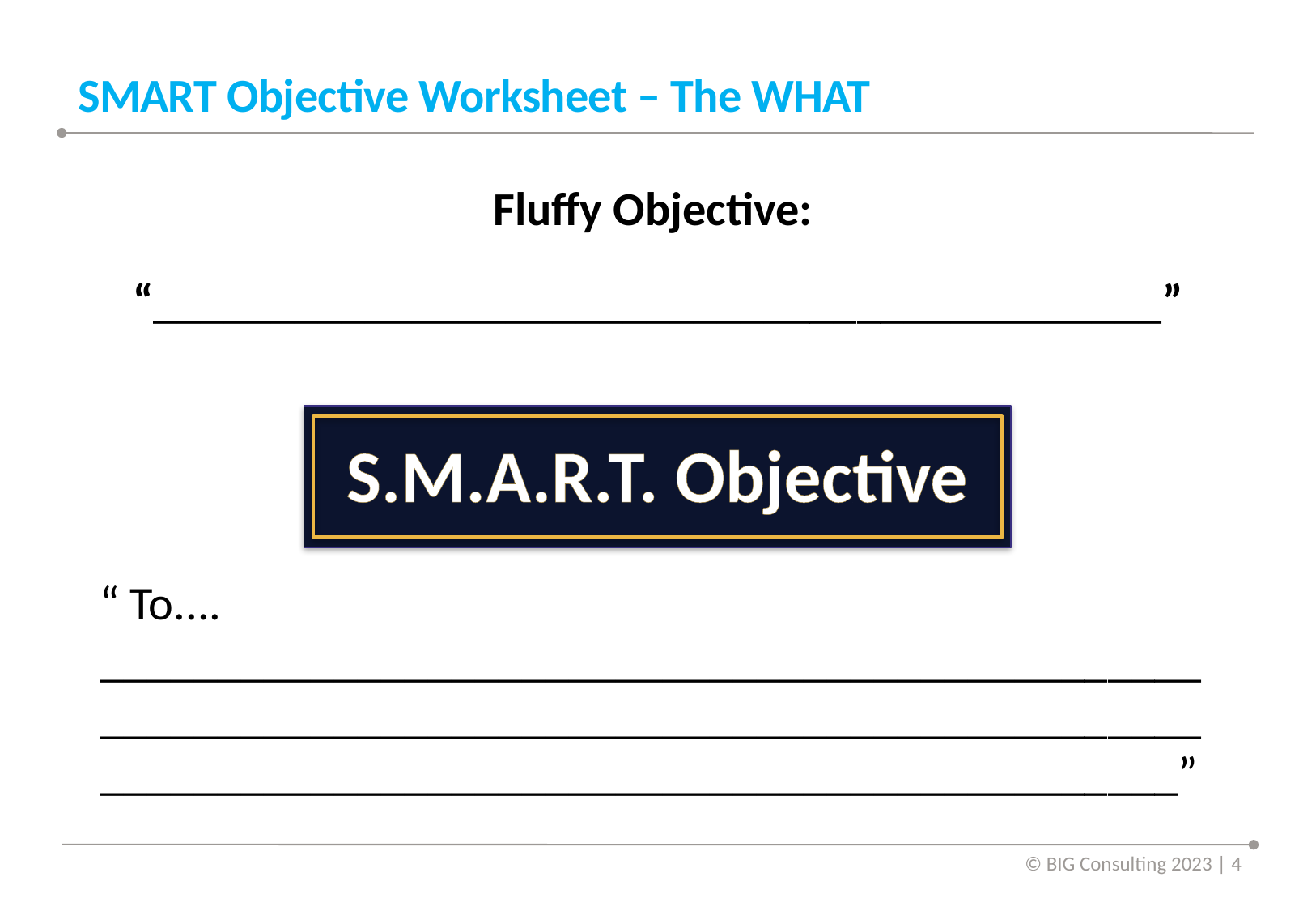

# SMART Objective Worksheet – The WHAT

Fluffy Objective:

“___________________________________________”
S.M.A.R.T. Objective

S.M.A.R.T Objective
“ To....
____________________________________________________________________________________________________________________________________________”